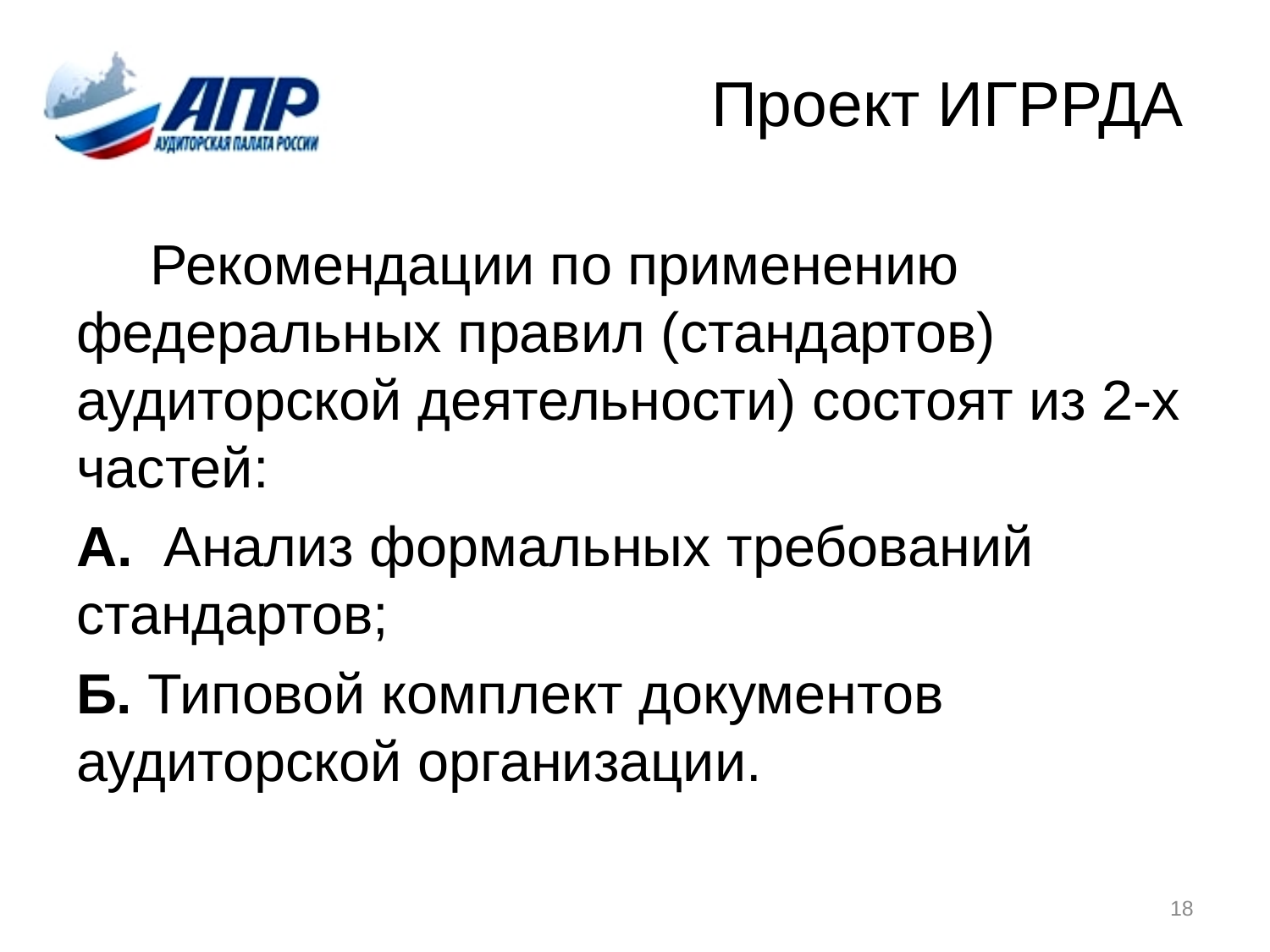

# Проект ИГРРДА
Рекомендации по применению федеральных правил (стандартов) аудиторской деятельности) состоят из 2-х частей:
А.  Анализ формальных требований стандартов;
Б. Типовой комплект документов аудиторской организации.

18